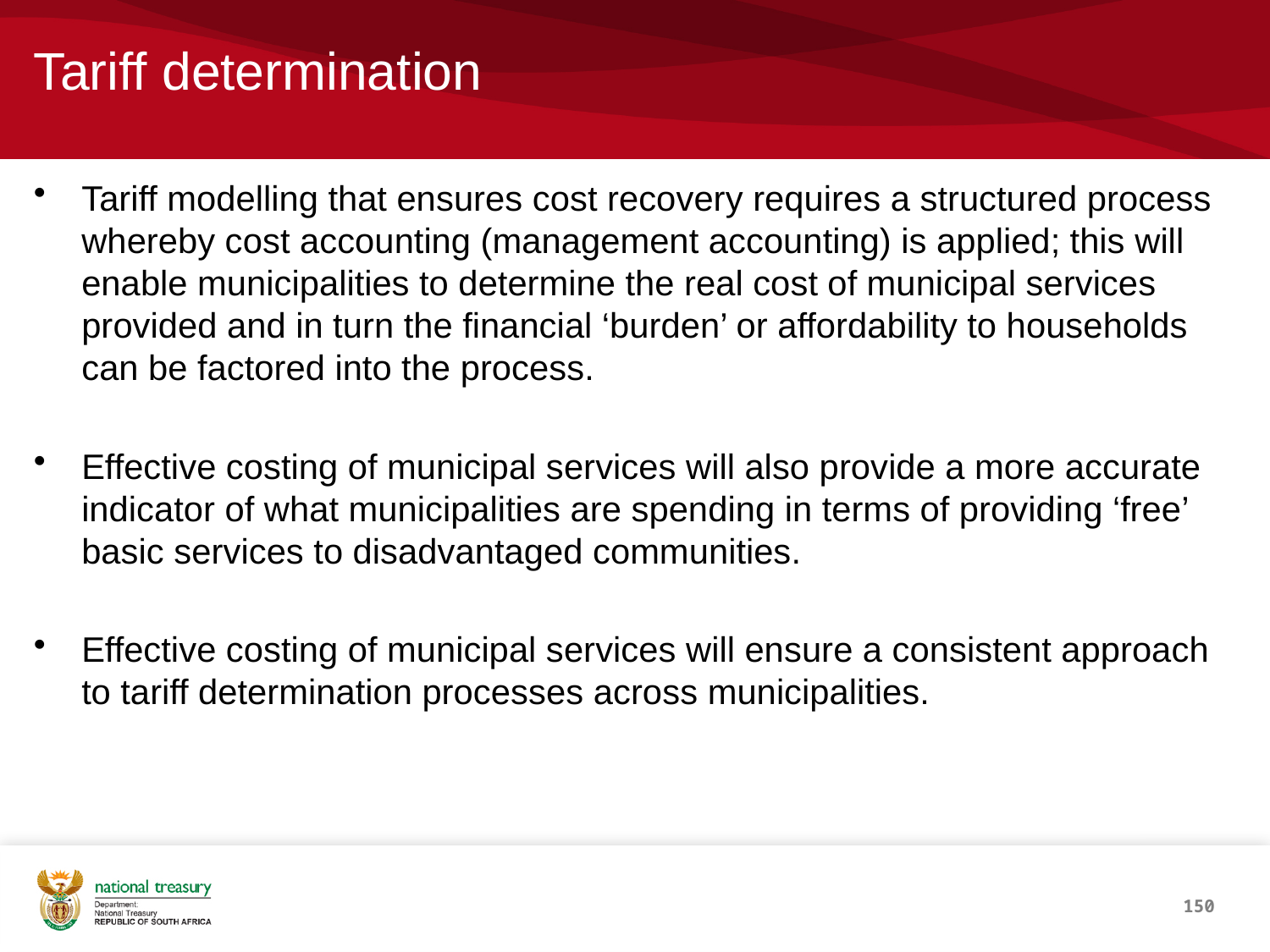

# Tariff determination
Tariff modelling that ensures cost recovery requires a structured process whereby cost accounting (management accounting) is applied; this will enable municipalities to determine the real cost of municipal services provided and in turn the financial ‘burden’ or affordability to households can be factored into the process.

Effective costing of municipal services will also provide a more accurate indicator of what municipalities are spending in terms of providing ‘free’ basic services to disadvantaged communities.

Effective costing of municipal services will ensure a consistent approach to tariff determination processes across municipalities.

150